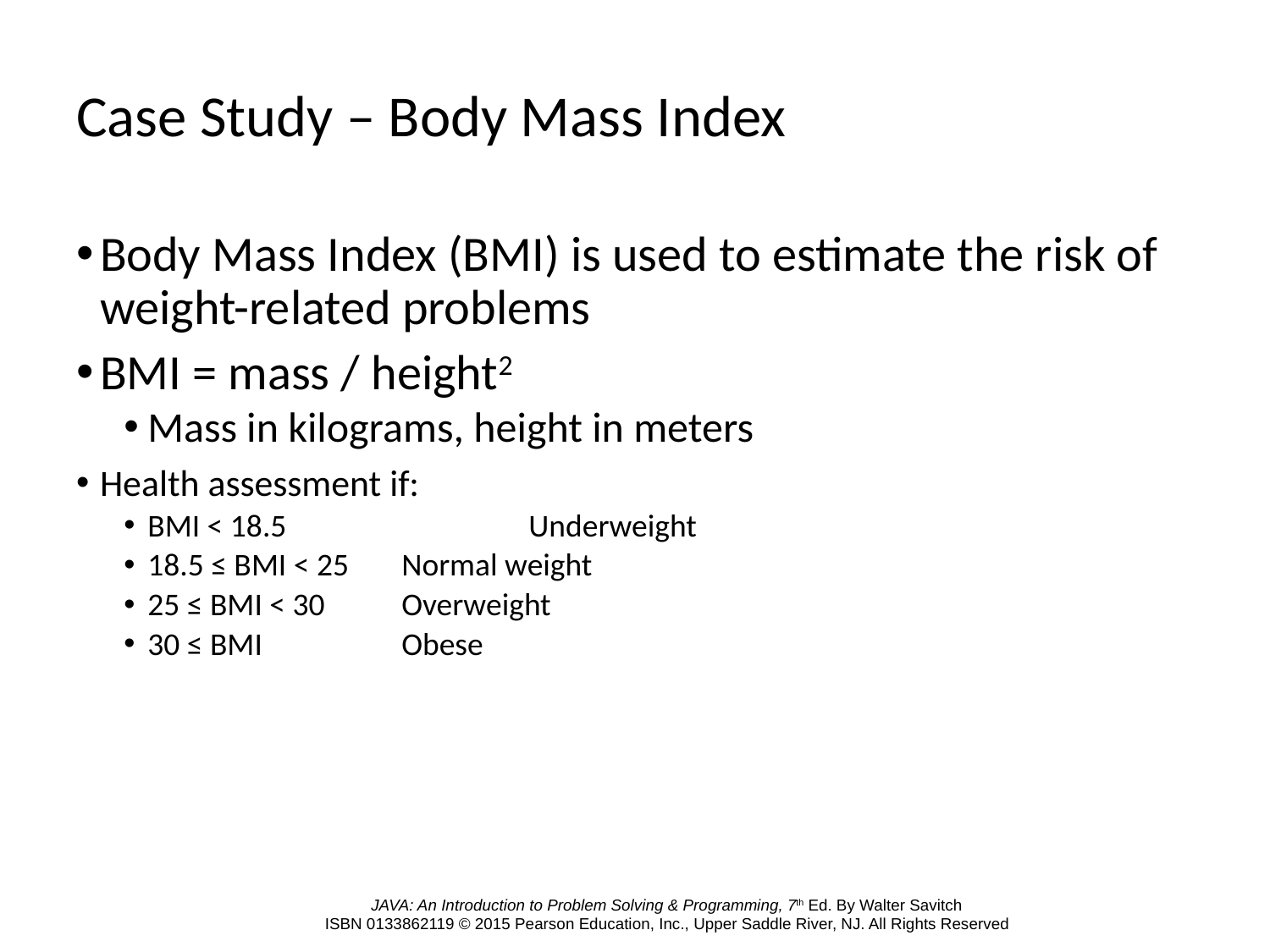

# Case Study – Body Mass Index
Body Mass Index (BMI) is used to estimate the risk of weight-related problems
BMI = mass / height2
Mass in kilograms, height in meters
Health assessment if:
BMI < 18.5		Underweight
18.5 ≤ BMI < 25	Normal weight
25 ≤ BMI < 30	Overweight
30 ≤ BMI		Obese